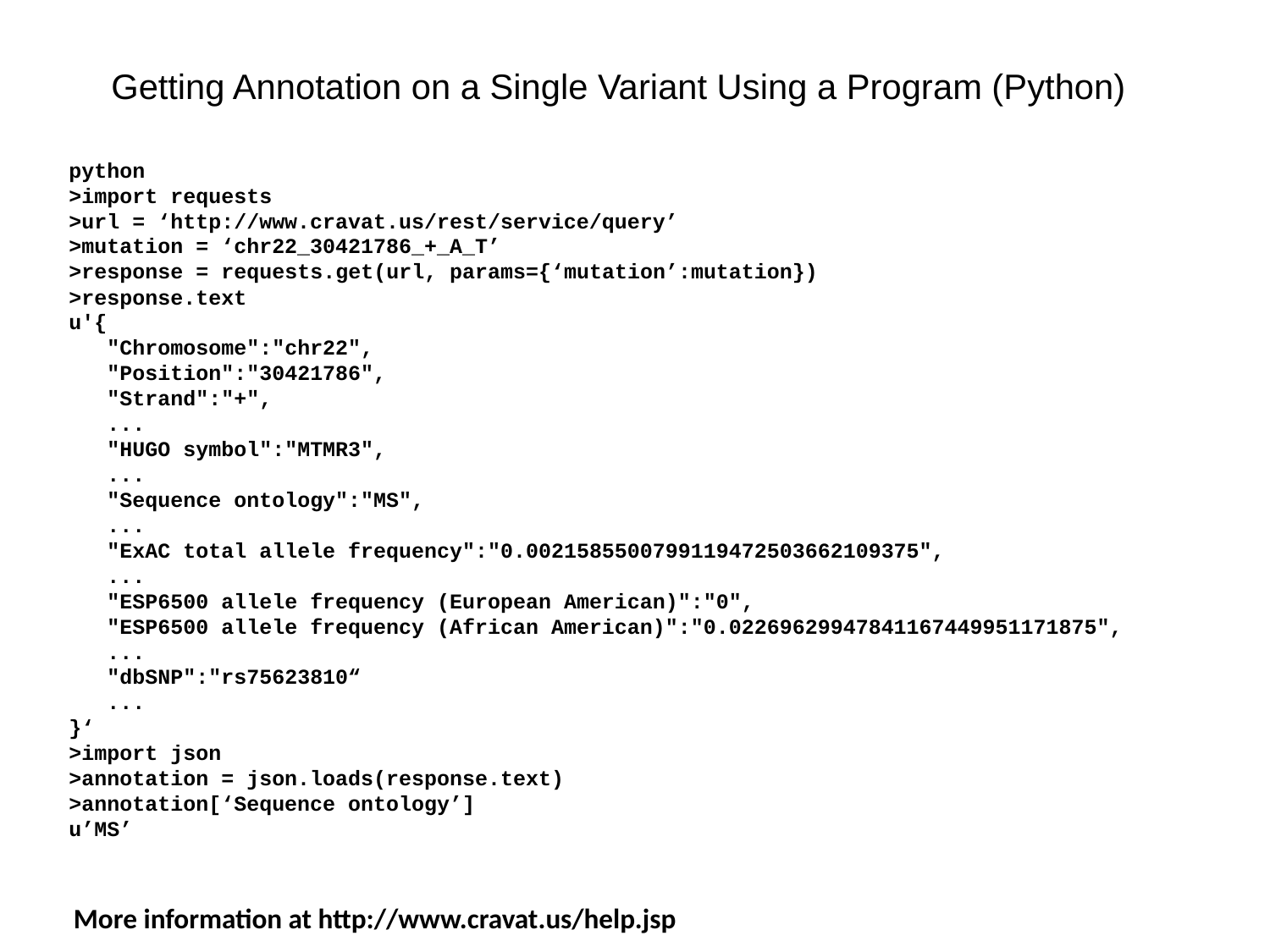

Getting Annotation on a Single Variant Using a Program (Python)
python
>import requests
>url = ‘http://www.cravat.us/rest/service/query’
>mutation = ‘chr22_30421786_+_A_T’
>response = requests.get(url, params={‘mutation’:mutation})
>response.text
u'{
   "Chromosome":"chr22",
   "Position":"30421786",
   "Strand":"+",
   ...
   "HUGO symbol":"MTMR3",
   ...
   "Sequence ontology":"MS",
   ...
   "ExAC total allele frequency":"0.0021585500799119472503662109375",
   ...
   "ESP6500 allele frequency (European American)":"0",
   "ESP6500 allele frequency (African American)":"0.02269629947841167449951171875",
   ...
   "dbSNP":"rs75623810“
   ...
}‘
>import json
>annotation = json.loads(response.text)
>annotation[‘Sequence ontology’]
u’MS’
More information at http://www.cravat.us/help.jsp